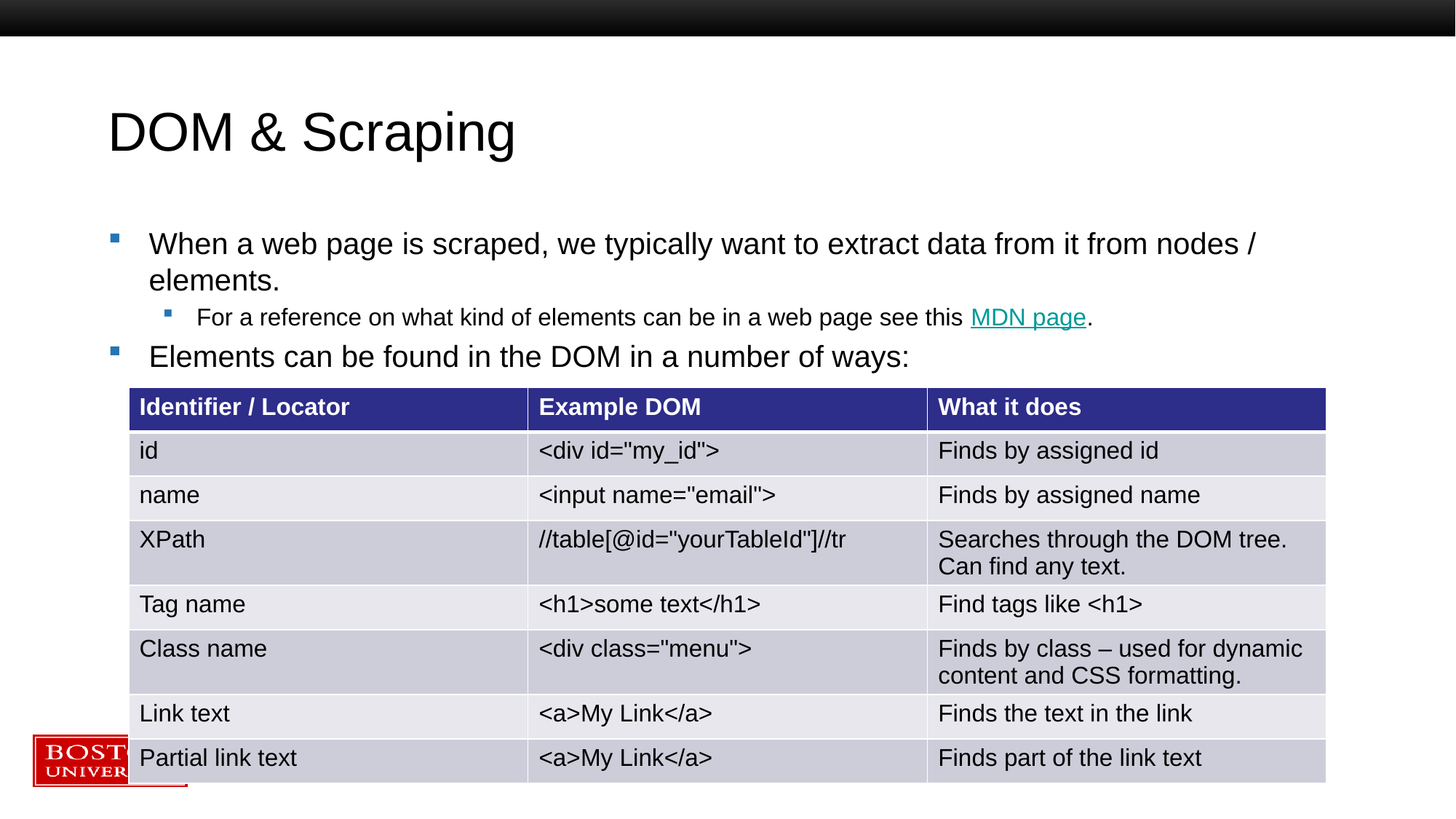

# DOM & Scraping
When a web page is scraped, we typically want to extract data from it from nodes / elements.
For a reference on what kind of elements can be in a web page see this MDN page.
Elements can be found in the DOM in a number of ways:
| Identifier / Locator | Example DOM | What it does |
| --- | --- | --- |
| id | <div id="my\_id"> | Finds by assigned id |
| name | <input name="email"> | Finds by assigned name |
| XPath | //table[@id="yourTableId"]//tr | Searches through the DOM tree. Can find any text. |
| Tag name | <h1>some text</h1> | Find tags like <h1> |
| Class name | <div class="menu"> | Finds by class – used for dynamic content and CSS formatting. |
| Link text | <a>My Link</a> | Finds the text in the link |
| Partial link text | <a>My Link</a> | Finds part of the link text |